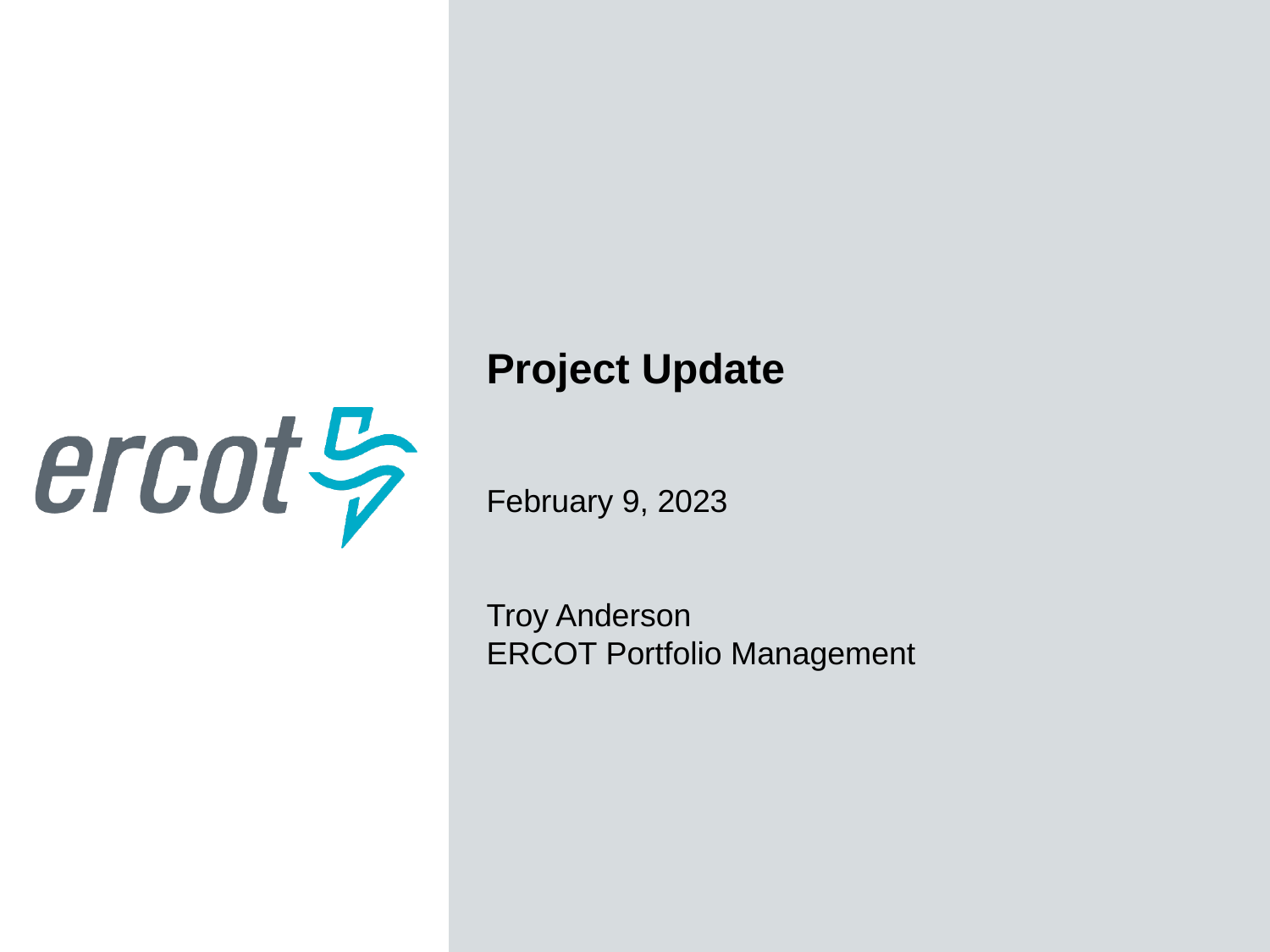

Project Update

February 9, 2023

Troy Anderson
ERCOT Portfolio Management